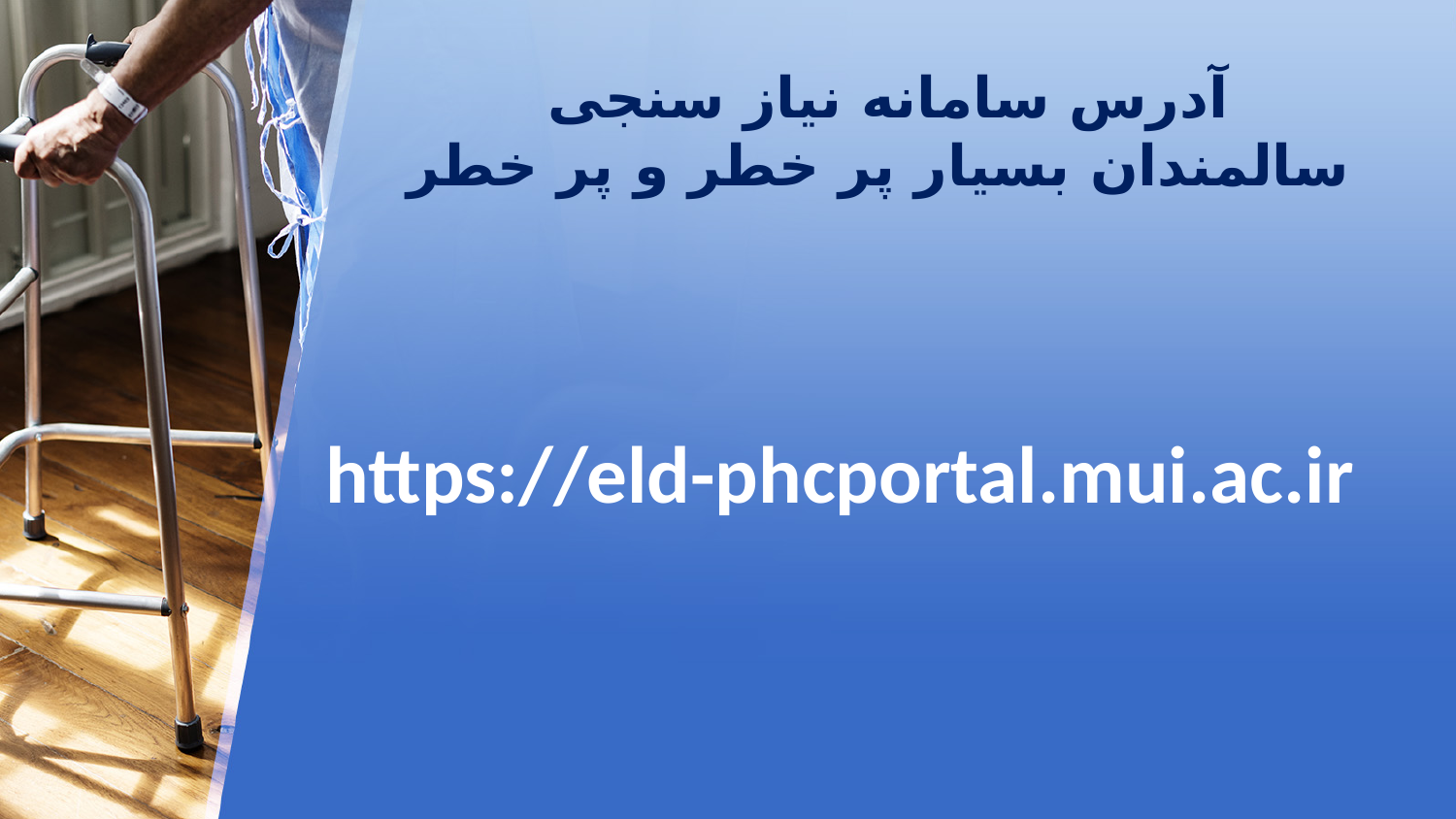

# آدرس سامانه نیاز سنجی سالمندان بسیار پر خطر و پر خطر
https://eld-phcportal.mui.ac.ir